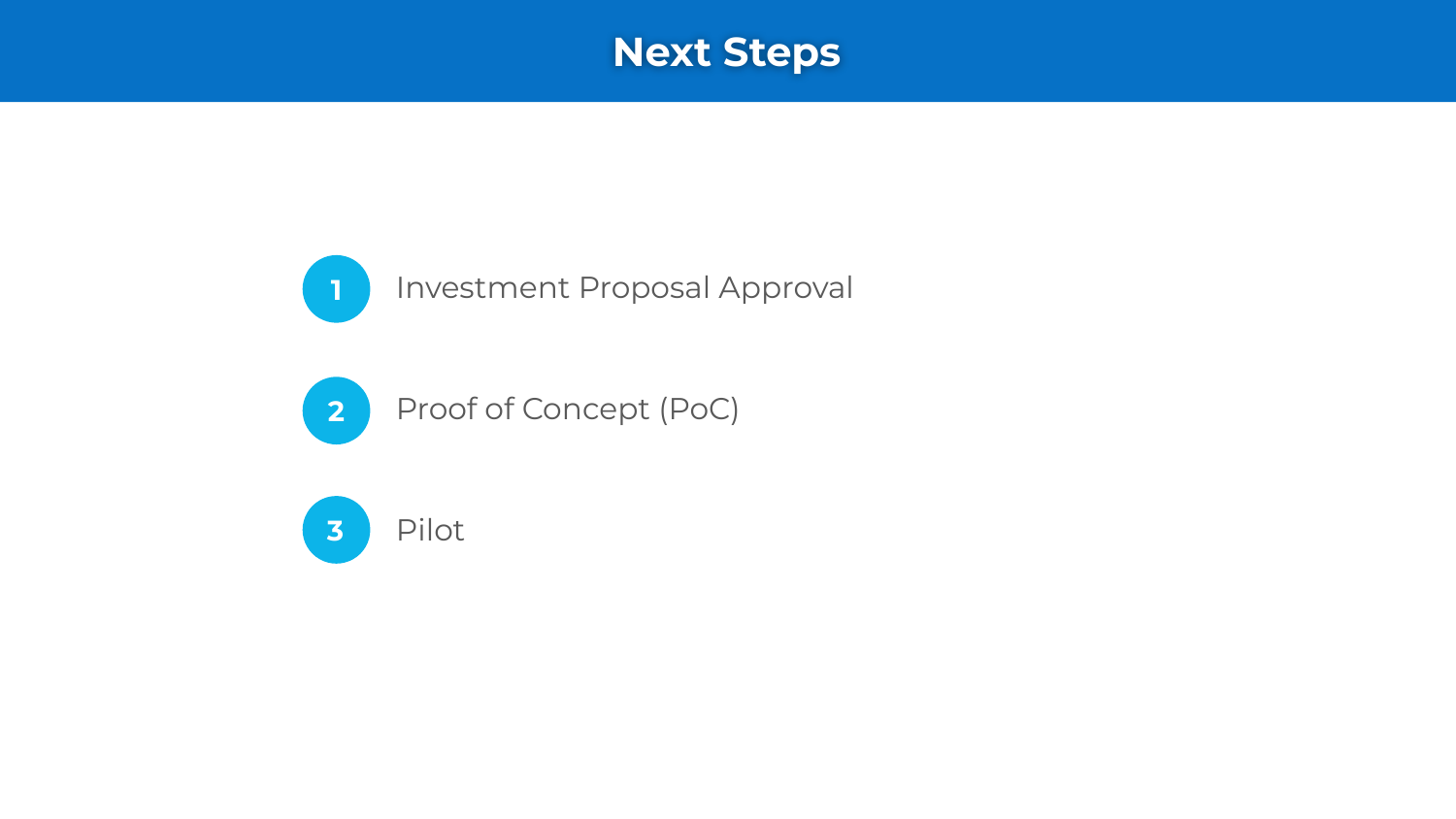

Next Steps
Investment Proposal Approval

Proof of Concept (PoC)

Pilot
1
2
3